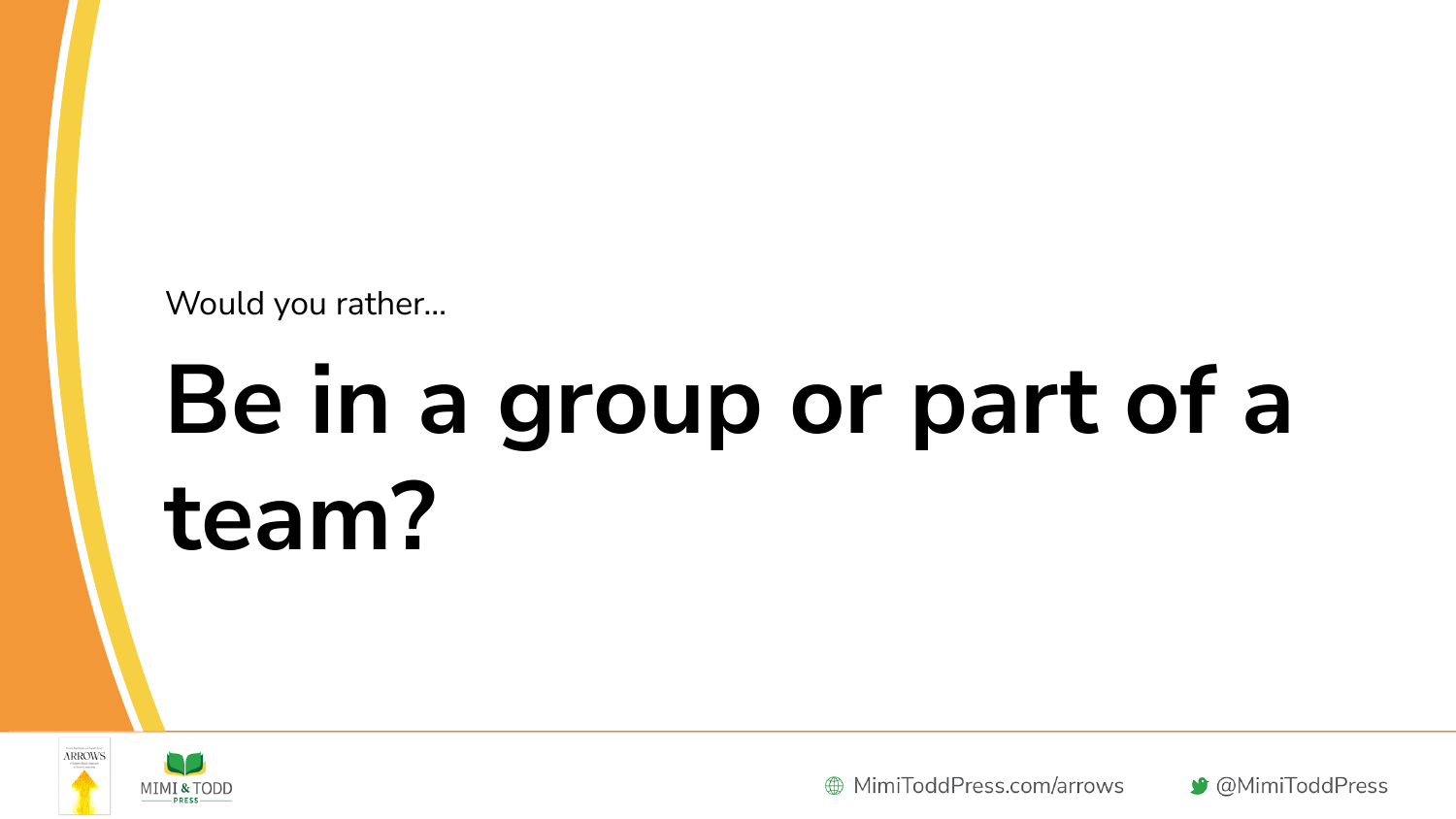

Would you rather…
# Be in a group or part of a team?